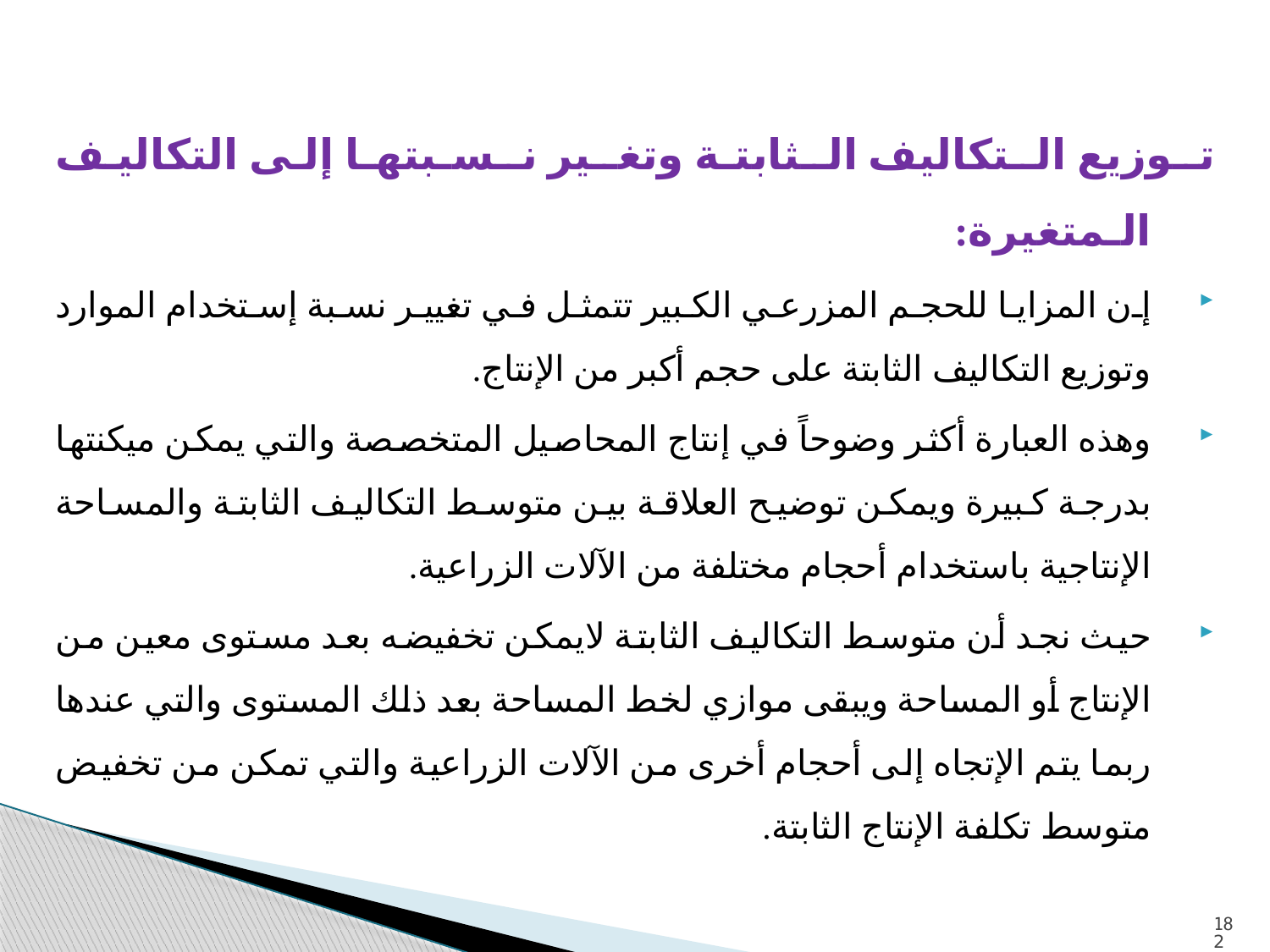

تـوزيع الـتكاليف الـثابتـة وتغـير نـسـبتهـا إلى التكاليف الـمتغيرة:
إن المزايا للحجم المزرعي الكبير تتمثل في تغيير نسبة إستخدام الموارد وتوزيع التكاليف الثابتة على حجم أكبر من الإنتاج.
وهذه العبارة أكثر وضوحاً في إنتاج المحاصيل المتخصصة والتي يمكن ميكنتها بدرجة كبيرة ويمكن توضيح العلاقة بين متوسط التكاليف الثابتة والمساحة الإنتاجية باستخدام أحجام مختلفة من الآلات الزراعية.
حيث نجد أن متوسط التكاليف الثابتة لايمكن تخفيضه بعد مستوى معين من الإنتاج أو المساحة ويبقى موازي لخط المساحة بعد ذلك المستوى والتي عندها ربما يتم الإتجاه إلى أحجام أخرى من الآلات الزراعية والتي تمكن من تخفيض متوسط تكلفة الإنتاج الثابتة.
182